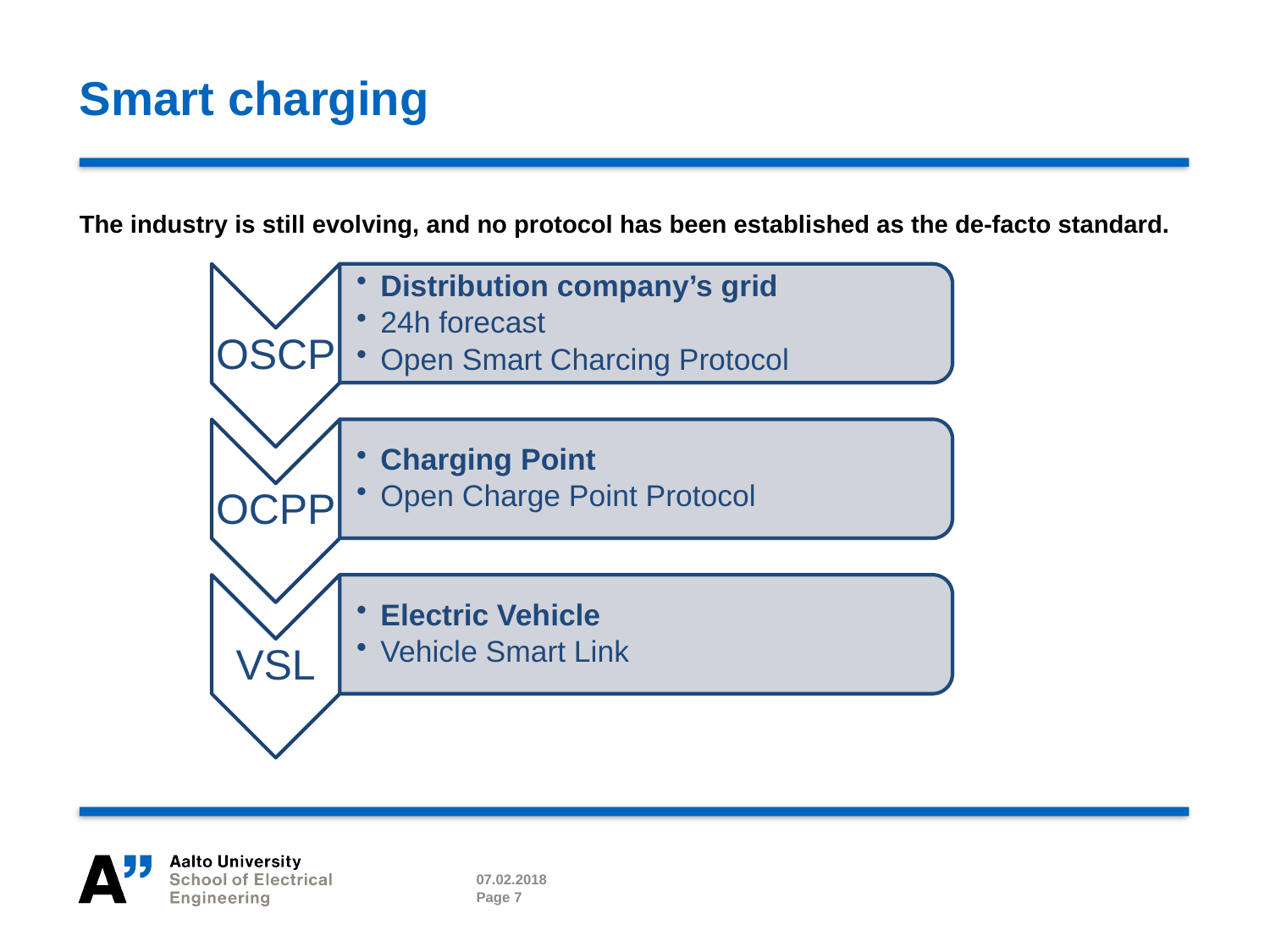

# Smart charging
The industry is still evolving, and no protocol has been established as the de-facto standard.
OSCP
Distribution company’s grid
24h forecast
Open Smart Charcing Protocol
OCPP
Charging Point
Open Charge Point Protocol
VSL
Electric Vehicle
Vehicle Smart Link

07.02.2018
Page 7